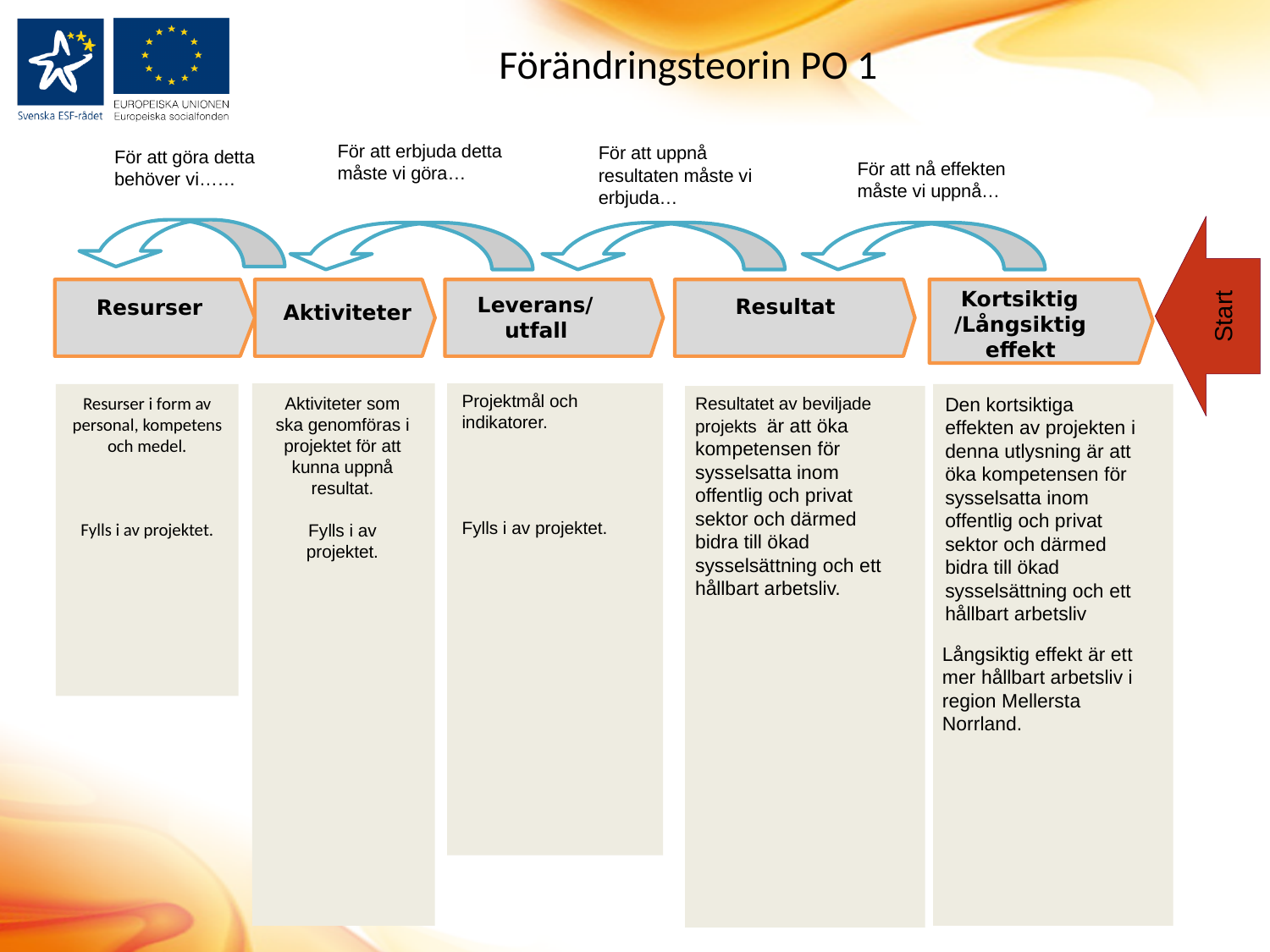

# Förändringsteorin PO 1
För att erbjuda detta måste vi göra…
För att uppnå resultaten måste vi erbjuda…
För att göra detta behöver vi……
För att nå effekten måste vi uppnå…
Start

Kortsiktig /Långsiktig effekt
Leverans/ utfall
Resultat
Resurser
Aktiviteter

Projektmål och indikatorer.

Fylls i av projektet.
Resurser i form av personal, kompetens och medel.

Fylls i av projektet.

Aktiviteter som ska genomföras i projektet för att kunna uppnå resultat.

Fylls i av projektet.
Resultatet av beviljade projekts  är att öka kompetensen för sysselsatta inom offentlig och privat sektor och därmed bidra till ökad sysselsättning och ett hållbart arbetsliv.

Den kortsiktiga effekten av projekten i denna utlysning är att öka kompetensen för sysselsatta inom offentlig och privat sektor och därmed bidra till ökad sysselsättning och ett hållbart arbetsliv

Långsiktig effekt är ett mer hållbart arbetsliv i region Mellersta Norrland.